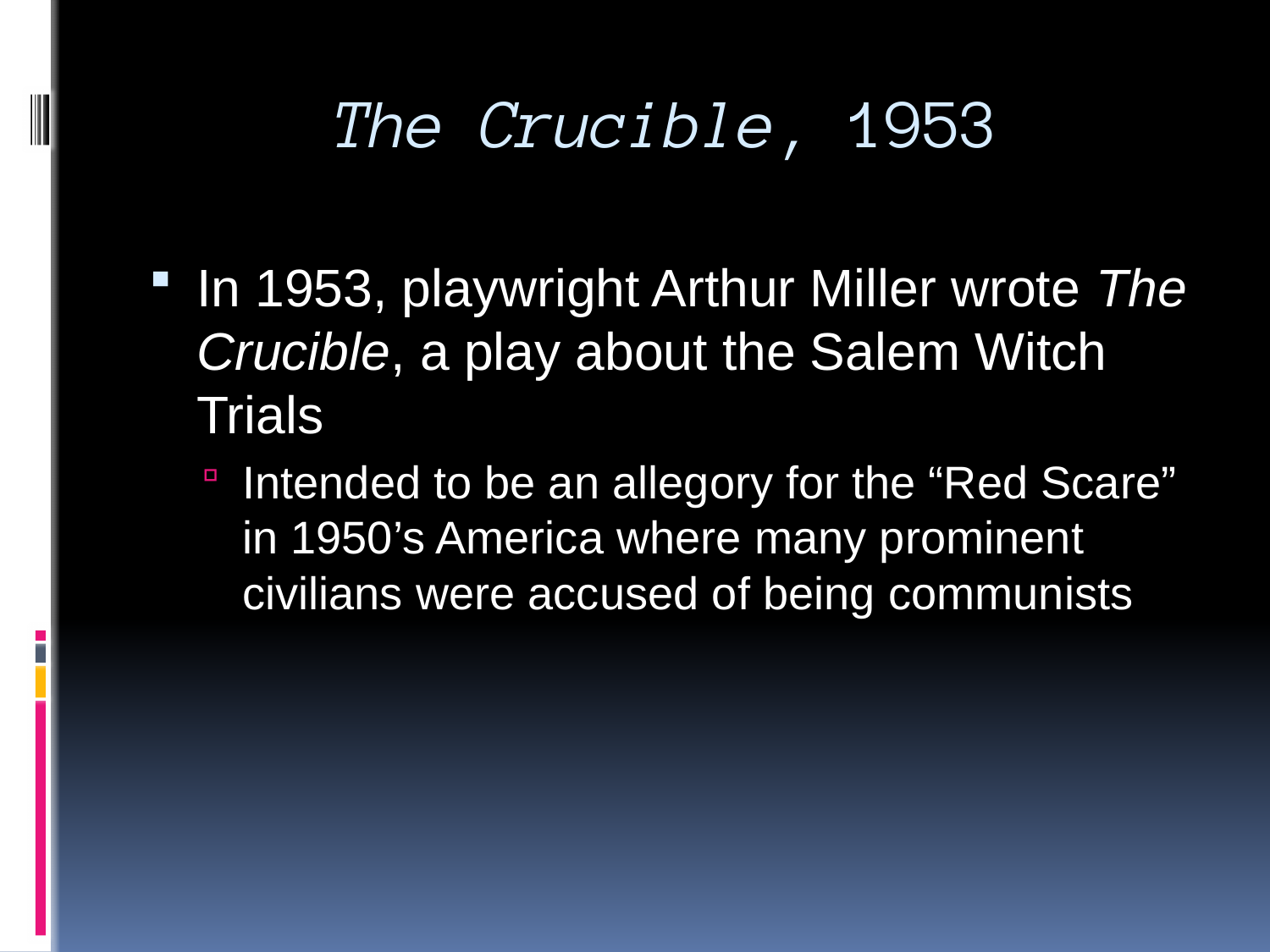

# The Crucible, 1953
In 1953, playwright Arthur Miller wrote The Crucible, a play about the Salem Witch Trials
Intended to be an allegory for the “Red Scare” in 1950’s America where many prominent civilians were accused of being communists